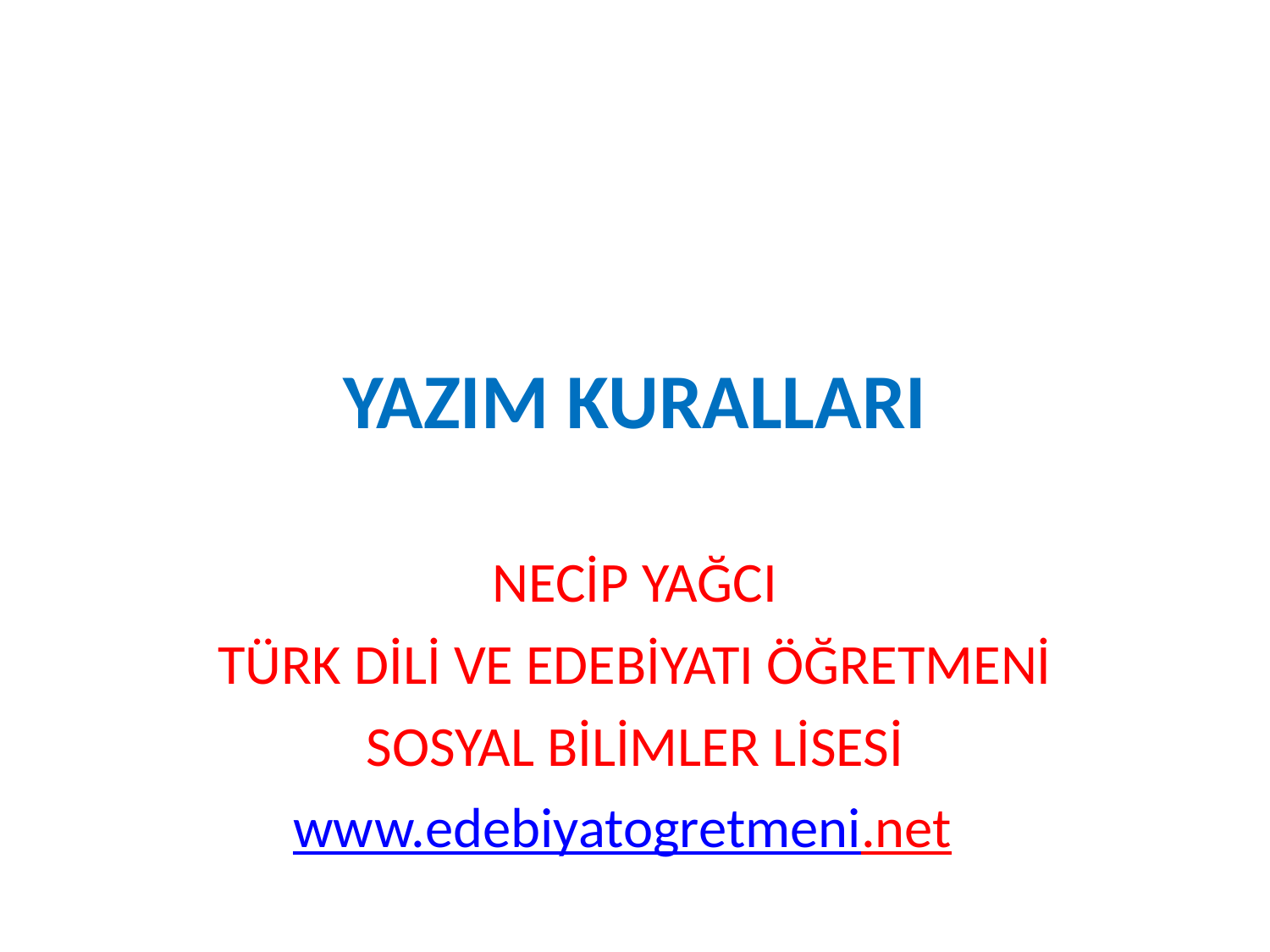

# YAZIM KURALLARI
NECİP YAĞCI
TÜRK DİLİ VE EDEBİYATI ÖĞRETMENİ
SOSYAL BİLİMLER LİSESİ
www.edebiyatogretmeni.net